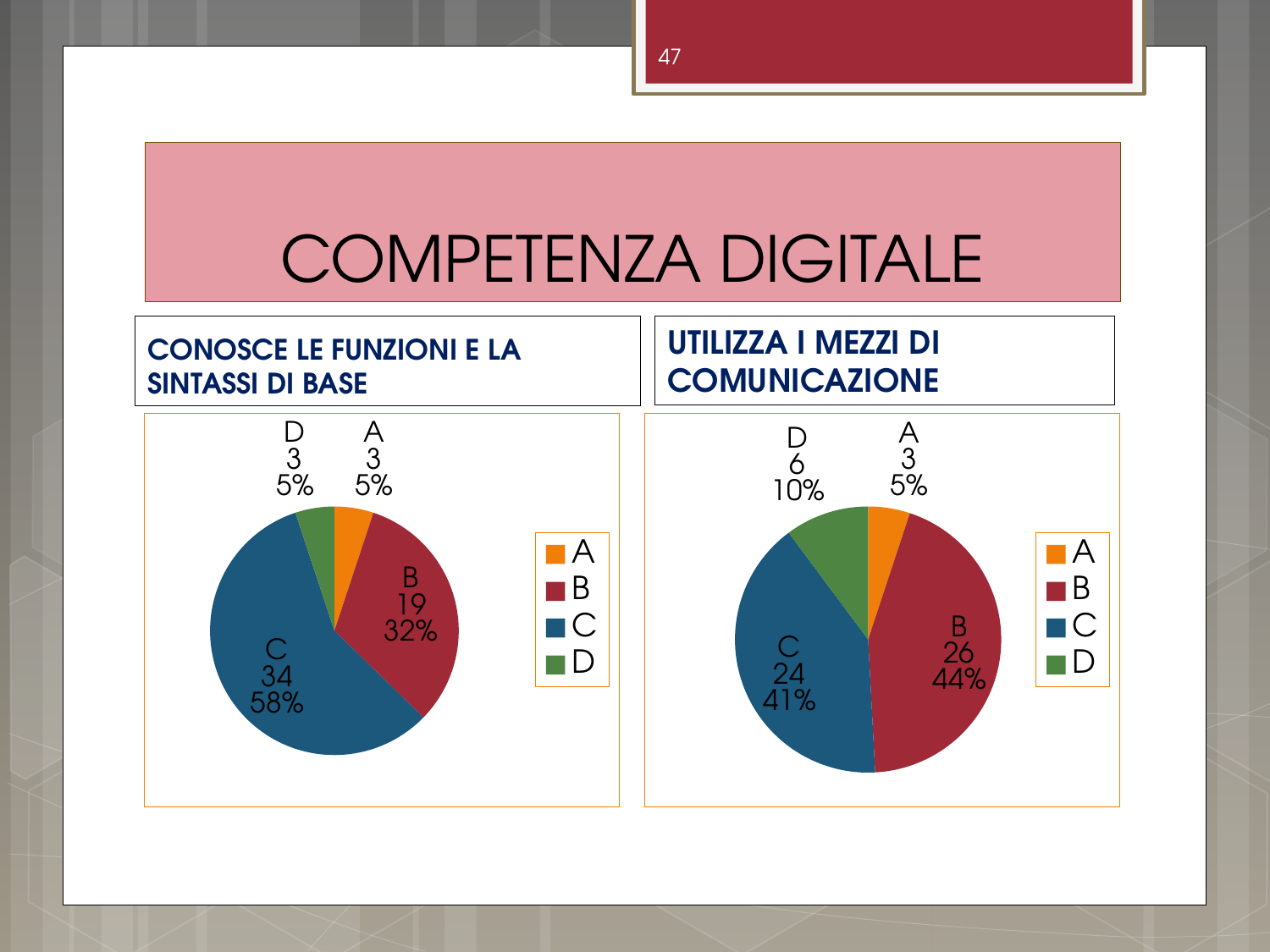

47
# COMPETENZA DIGITALE
CONOSCE LE FUNZIONI E LA SINTASSI DI BASE
UTILIZZA I MEZZI DI COMUNICAZIONE

### Chart

| Category | Vendite |
|---|---|
| A | 3.0 |
| B | 19.0 |
| C | 34.0 |
| D | 3.0 |

### Chart

| Category | Vendite |
|---|---|
| A | 3.0 |
| B | 26.0 |
| C | 24.0 |
| D | 6.0 |